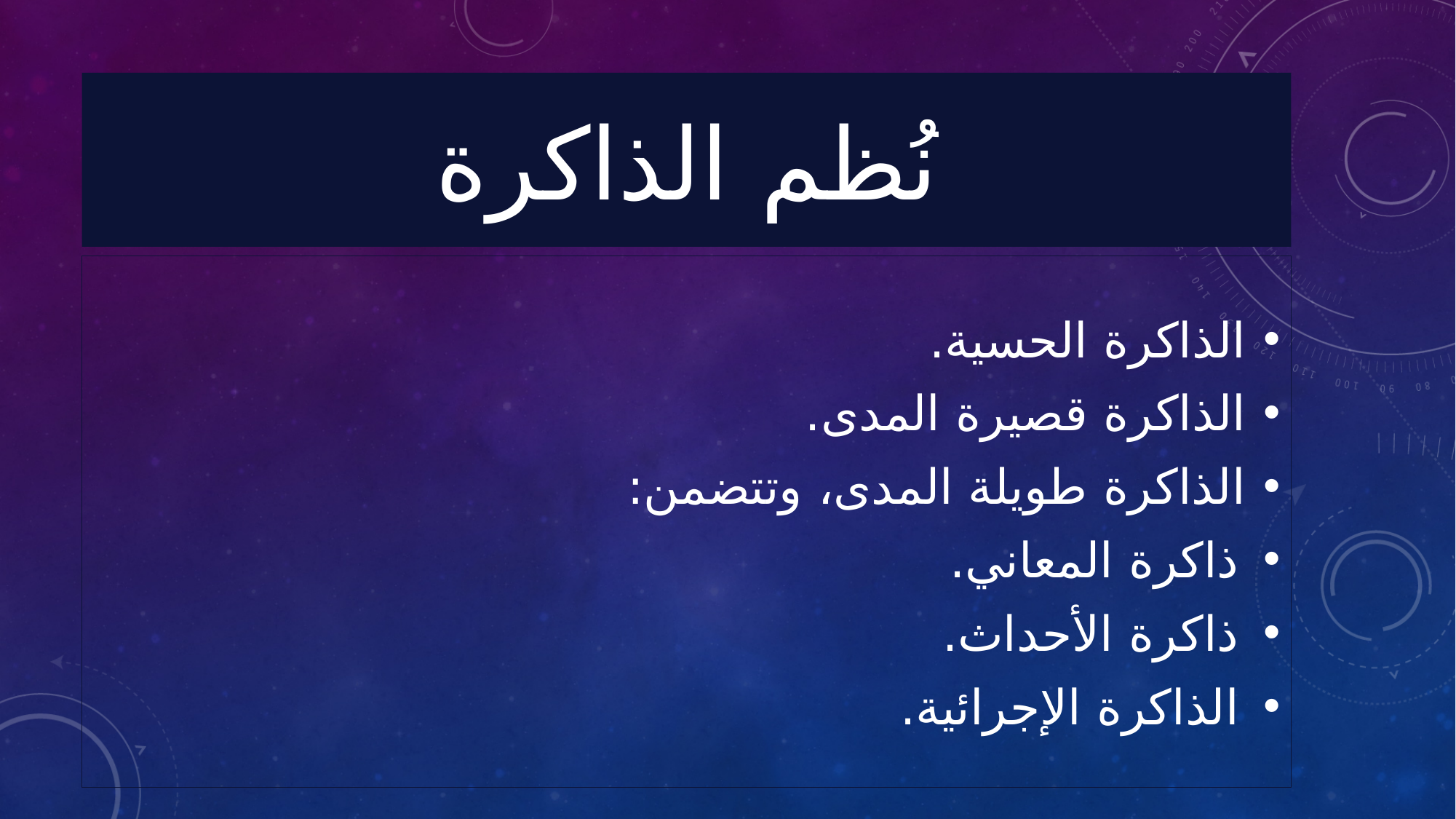

# نُظم الذاكرة
الذاكرة الحسية.
الذاكرة قصيرة المدى.
الذاكرة طويلة المدى، وتتضمن:
ذاكرة المعاني.
ذاكرة الأحداث.
الذاكرة الإجرائية.